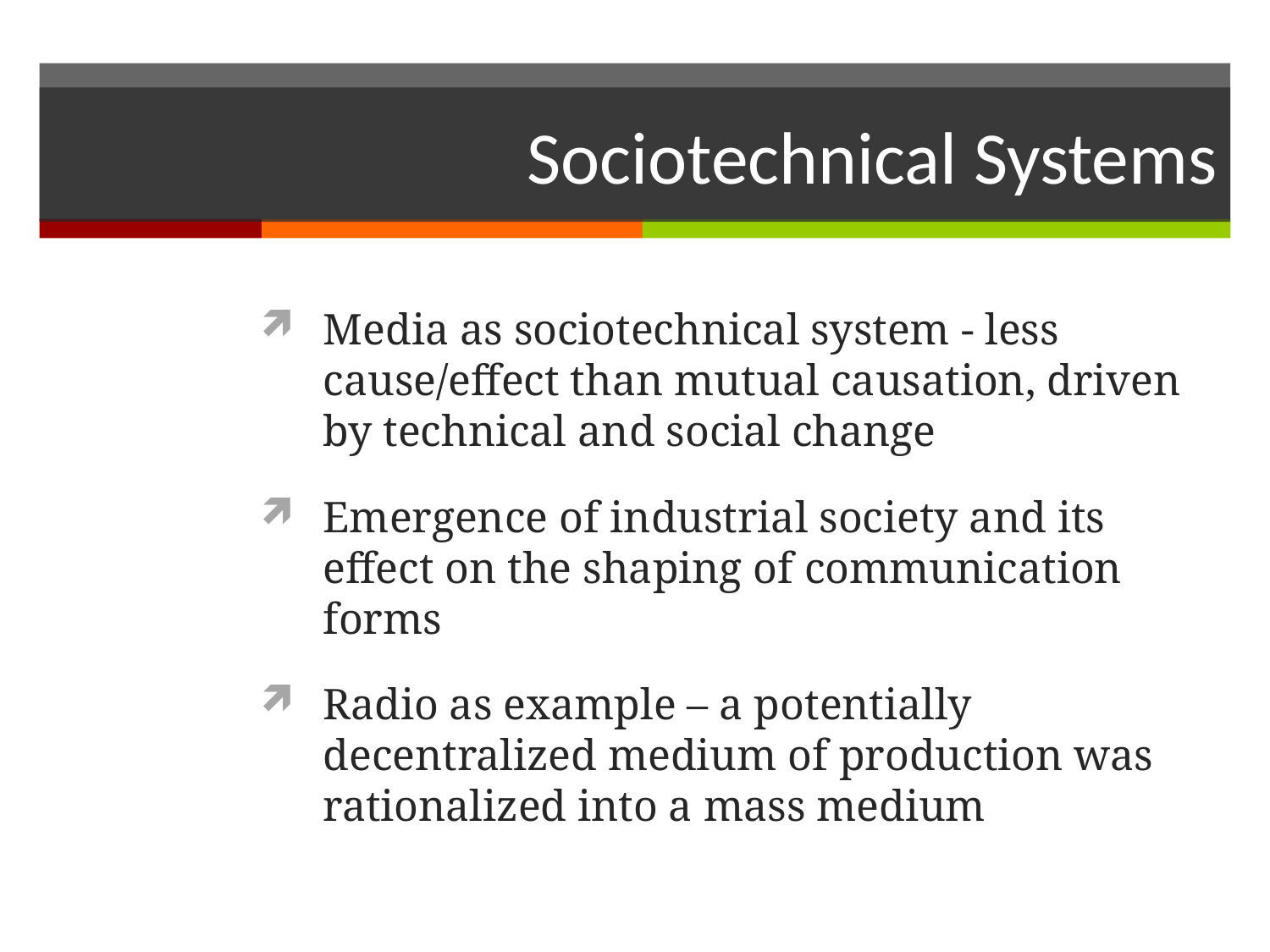

# Sociotechnical Systems
Media as sociotechnical system - less cause/effect than mutual causation, driven by technical and social change
Emergence of industrial society and its effect on the shaping of communication forms
Radio as example – a potentially decentralized medium of production was rationalized into a mass medium